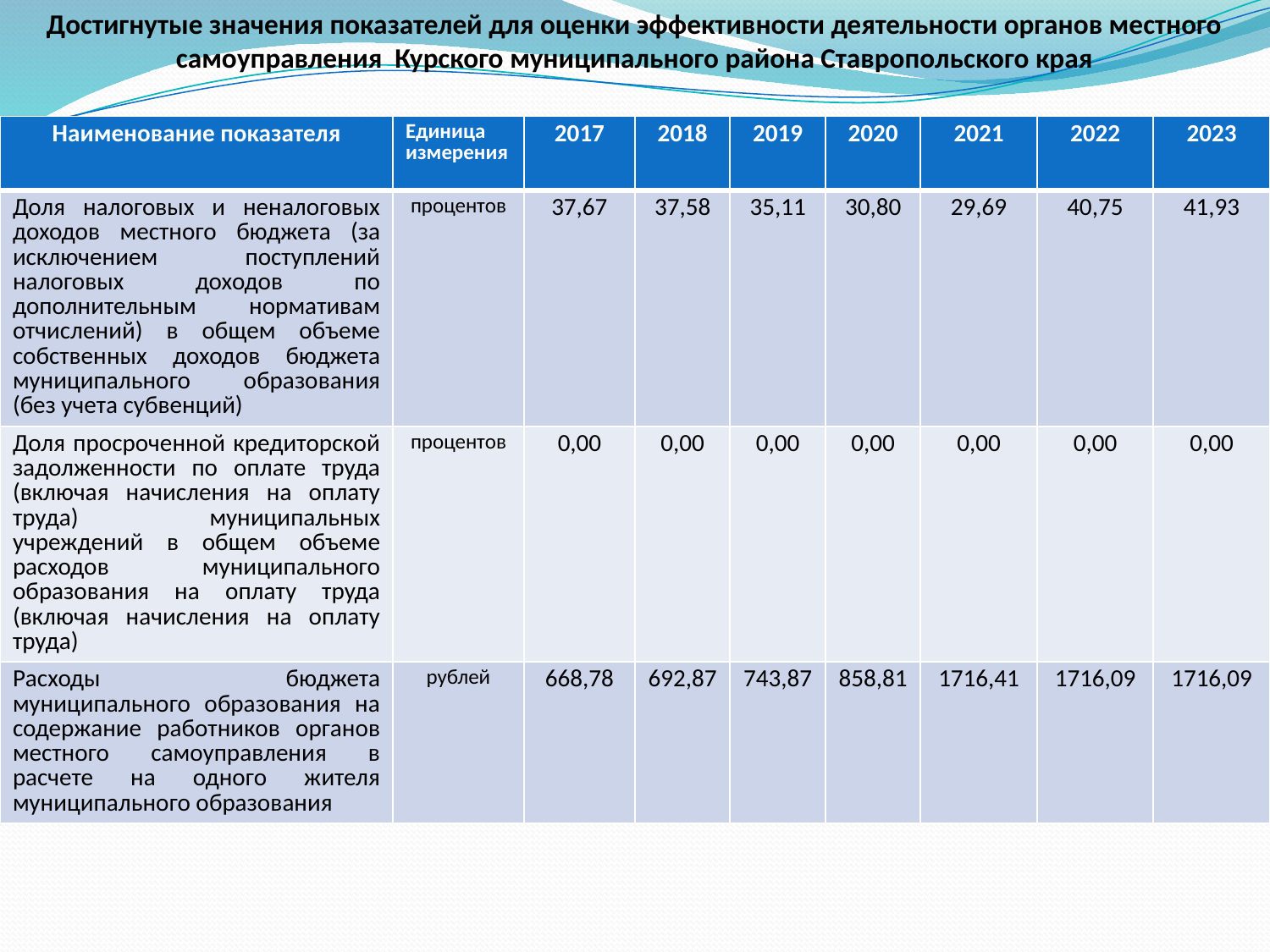

Достигнутые значения показателей для оценки эффективности деятельности органов местного самоуправления  Курского муниципального района Ставропольского края
| Наименование показателя | Единица измерения | 2017 | 2018 | 2019 | 2020 | 2021 | 2022 | 2023 |
| --- | --- | --- | --- | --- | --- | --- | --- | --- |
| Доля налоговых и неналоговых доходов местного бюджета (за исключением поступлений налоговых доходов по дополнительным нормативам отчислений) в общем объеме собственных доходов бюджета муниципального образования (без учета субвенций) | процентов | 37,67 | 37,58 | 35,11 | 30,80 | 29,69 | 40,75 | 41,93 |
| Доля просроченной кредиторской задолженности по оплате труда (включая начисления на оплату труда) муниципальных учреждений в общем объеме расходов муниципального образования на оплату труда (включая начисления на оплату труда) | процентов | 0,00 | 0,00 | 0,00 | 0,00 | 0,00 | 0,00 | 0,00 |
| Расходы бюджета муниципального образования на содержание работников органов местного самоуправления в расчете на одного жителя муниципального образования | рублей | 668,78 | 692,87 | 743,87 | 858,81 | 1716,41 | 1716,09 | 1716,09 |